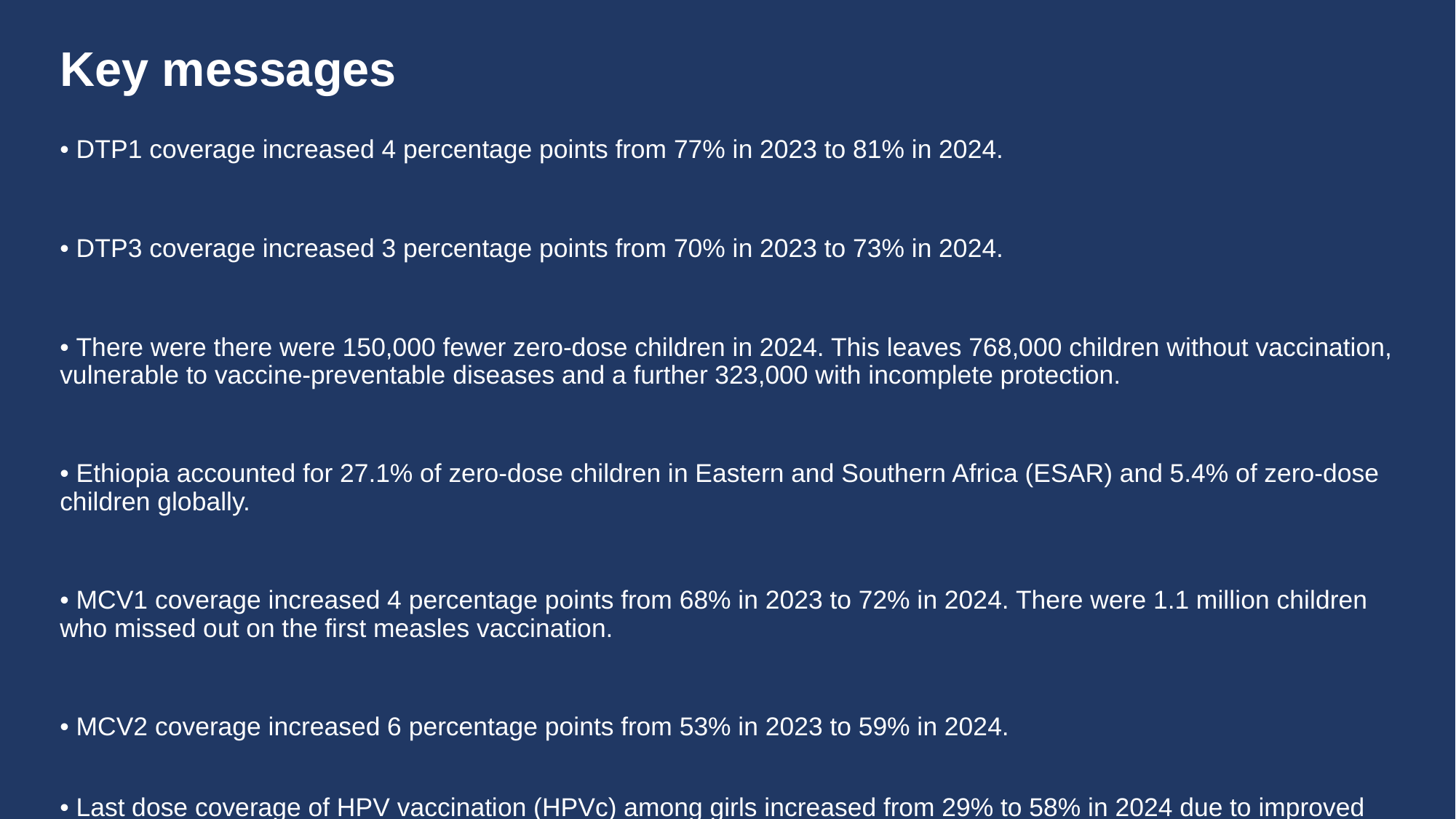

# Key messages
• DTP1 coverage increased 4 percentage points from 77% in 2023 to 81% in 2024.

• DTP3 coverage increased 3 percentage points from 70% in 2023 to 73% in 2024.

• There were there were 150,000 fewer zero-dose children in 2024. This leaves 768,000 children without vaccination, vulnerable to vaccine-preventable diseases and a further 323,000 with incomplete protection.

• Ethiopia accounted for 27.1% of zero-dose children in Eastern and Southern Africa (ESAR) and 5.4% of zero-dose children globally.

• MCV1 coverage increased 4 percentage points from 68% in 2023 to 72% in 2024. There were 1.1 million children who missed out on the first measles vaccination.

• MCV2 coverage increased 6 percentage points from 53% in 2023 to 59% in 2024.

• Last dose coverage of HPV vaccination (HPVc) among girls increased from 29% to 58% in 2024 due to improved programme performance.